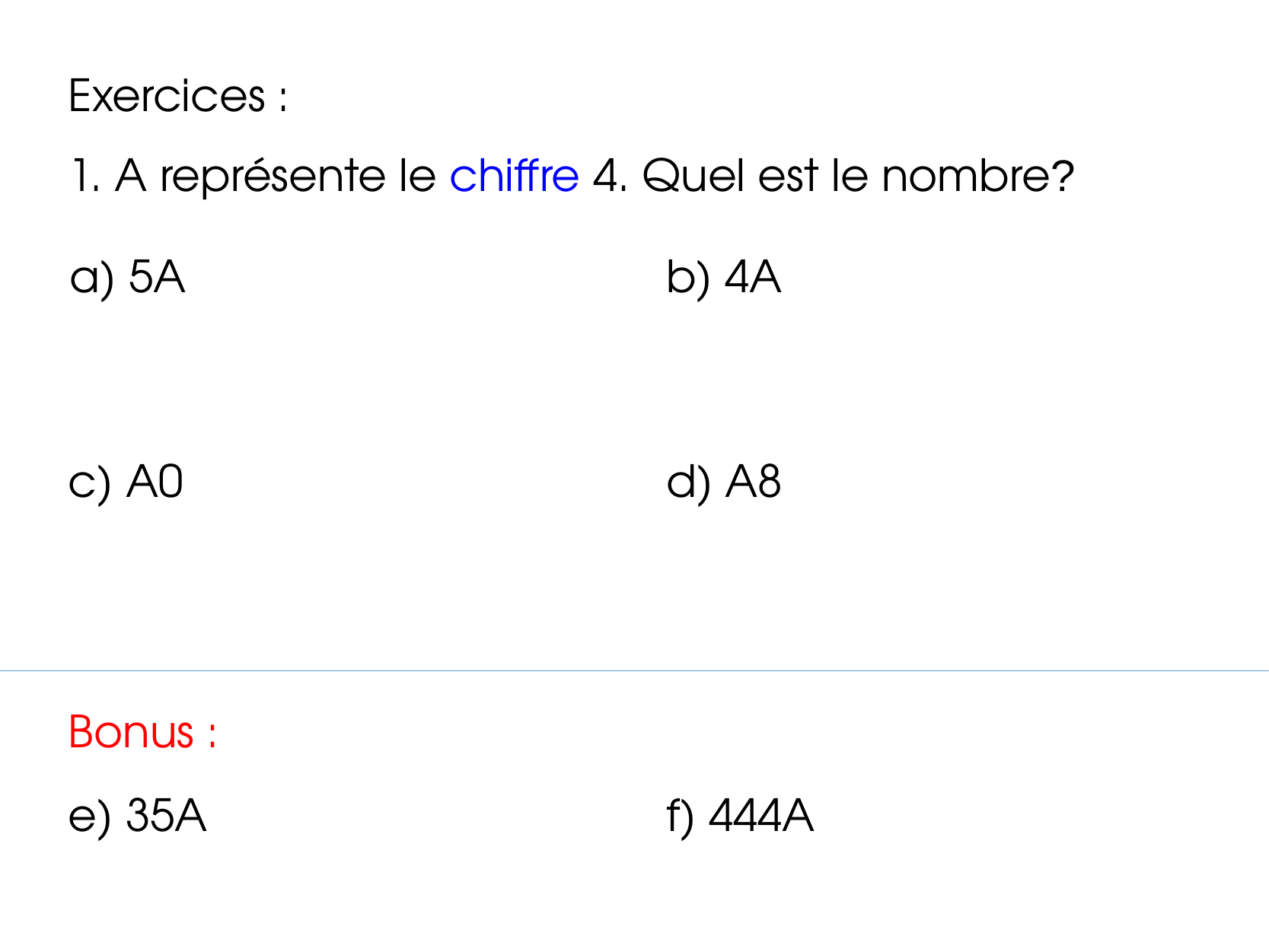

Exercices :
1. A représente le chiffre 4. Quel est le nombre?
a) 5A
b) 4A
c) A0
d) A8
Bonus :
e) 35A
f) 444A